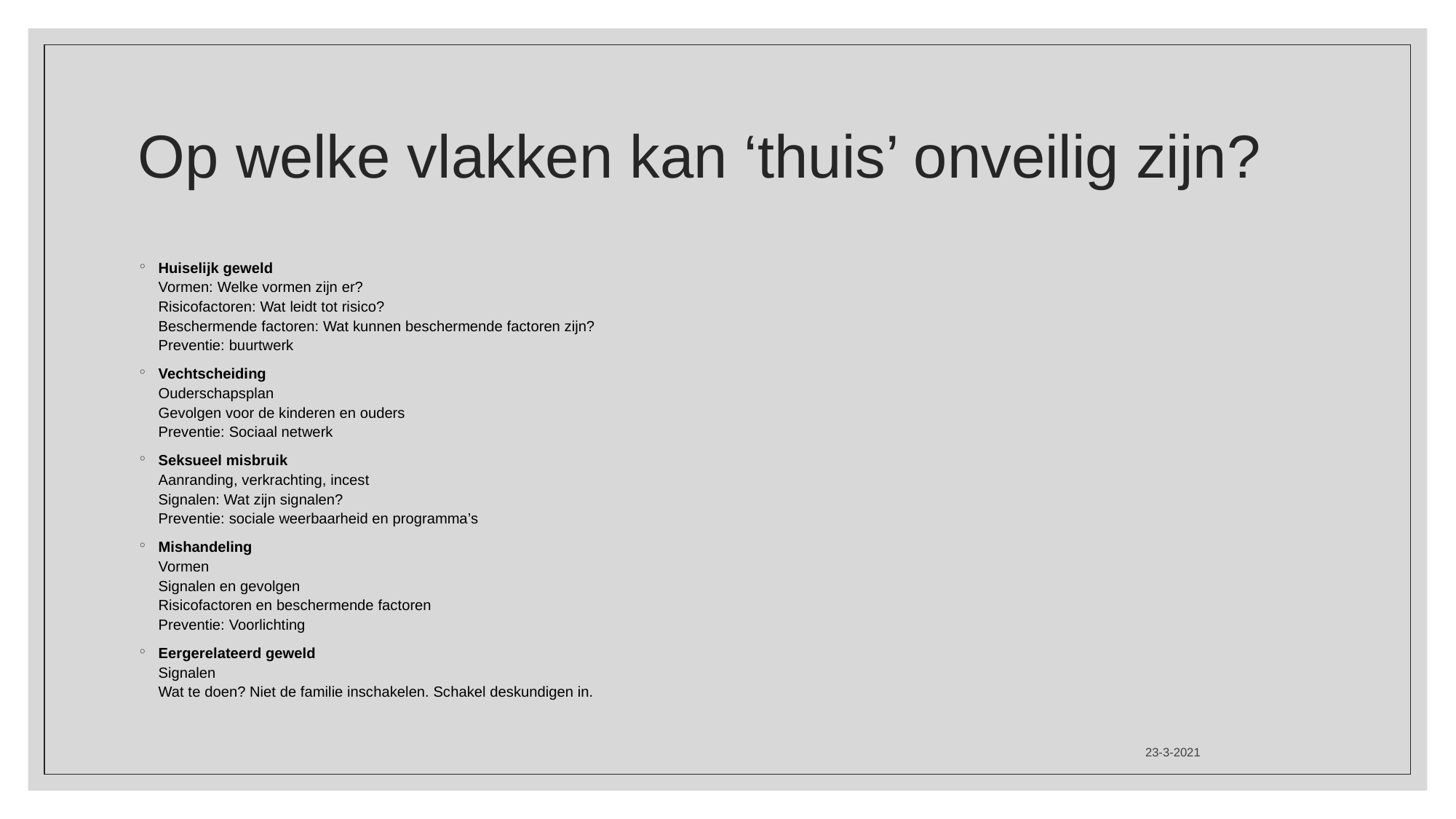

# Op welke vlakken kan ‘thuis’ onveilig zijn?
Huiselijk geweld
Vormen: Welke vormen zijn er?
Risicofactoren: Wat leidt tot risico?
Beschermende factoren: Wat kunnen beschermende factoren zijn?
Preventie: buurtwerk
Vechtscheiding
Ouderschapsplan
Gevolgen voor de kinderen en ouders
Preventie: Sociaal netwerk
Seksueel misbruik
Aanranding, verkrachting, incest
Signalen: Wat zijn signalen?
Preventie: sociale weerbaarheid en programma’s
Mishandeling
Vormen
Signalen en gevolgen
Risicofactoren en beschermende factoren
Preventie: Voorlichting
Eergerelateerd geweld
Signalen
Wat te doen? Niet de familie inschakelen. Schakel deskundigen in.

23-3-2021